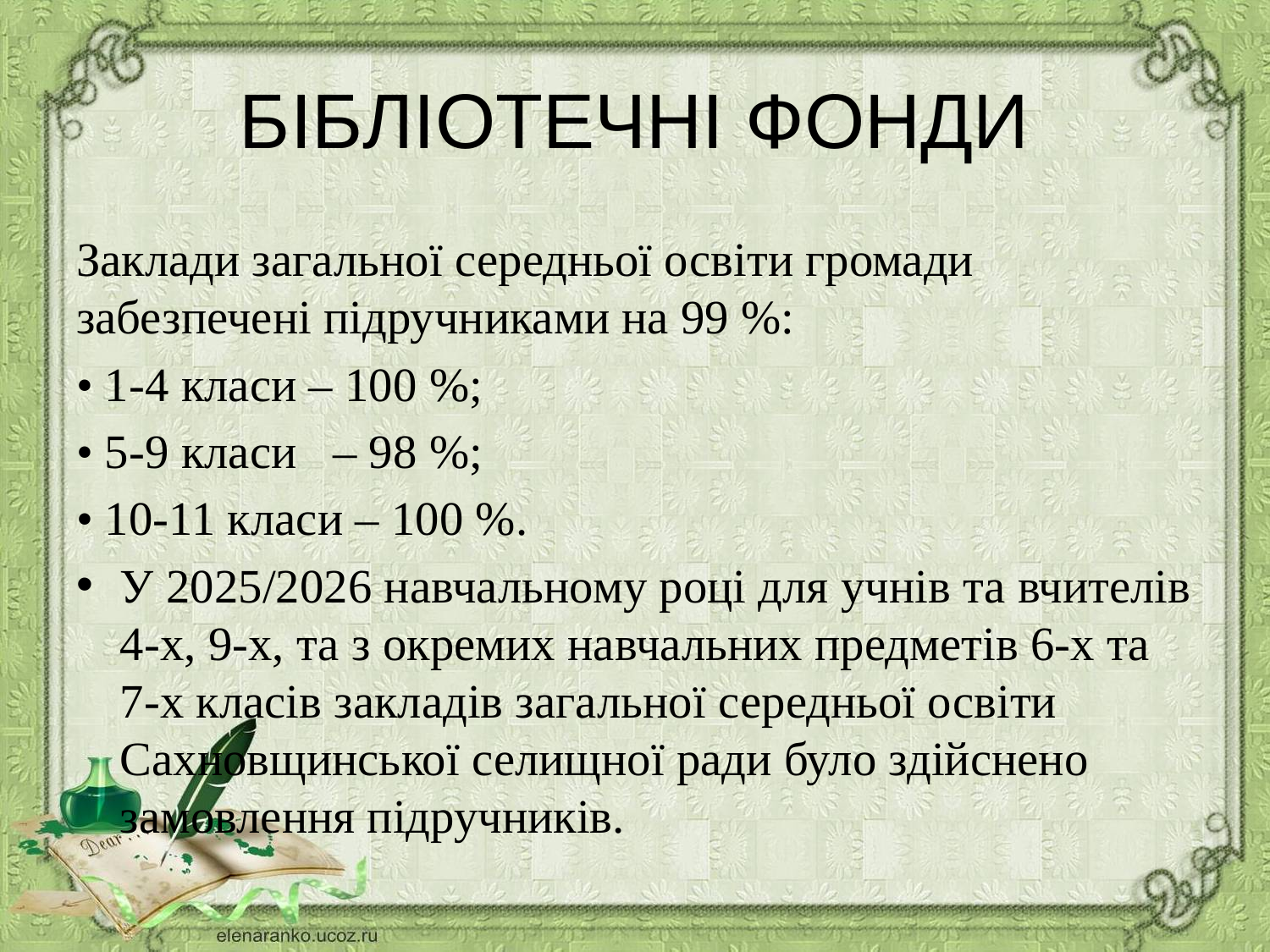

# БІБЛІОТЕЧНІ ФОНДИ
Заклади загальної середньої освіти громади забезпечені підручниками на 99 %:
• 1-4 класи – 100 %;
• 5-9 класи   – 98 %;
• 10-11 класи – 100 %.
У 2025/2026 навчальному році для учнів та вчителів 4-х, 9-х, та з окремих навчальних предметів 6-х та 7-х класів закладів загальної середньої освіти Сахновщинської селищної ради було здійснено замовлення підручників.